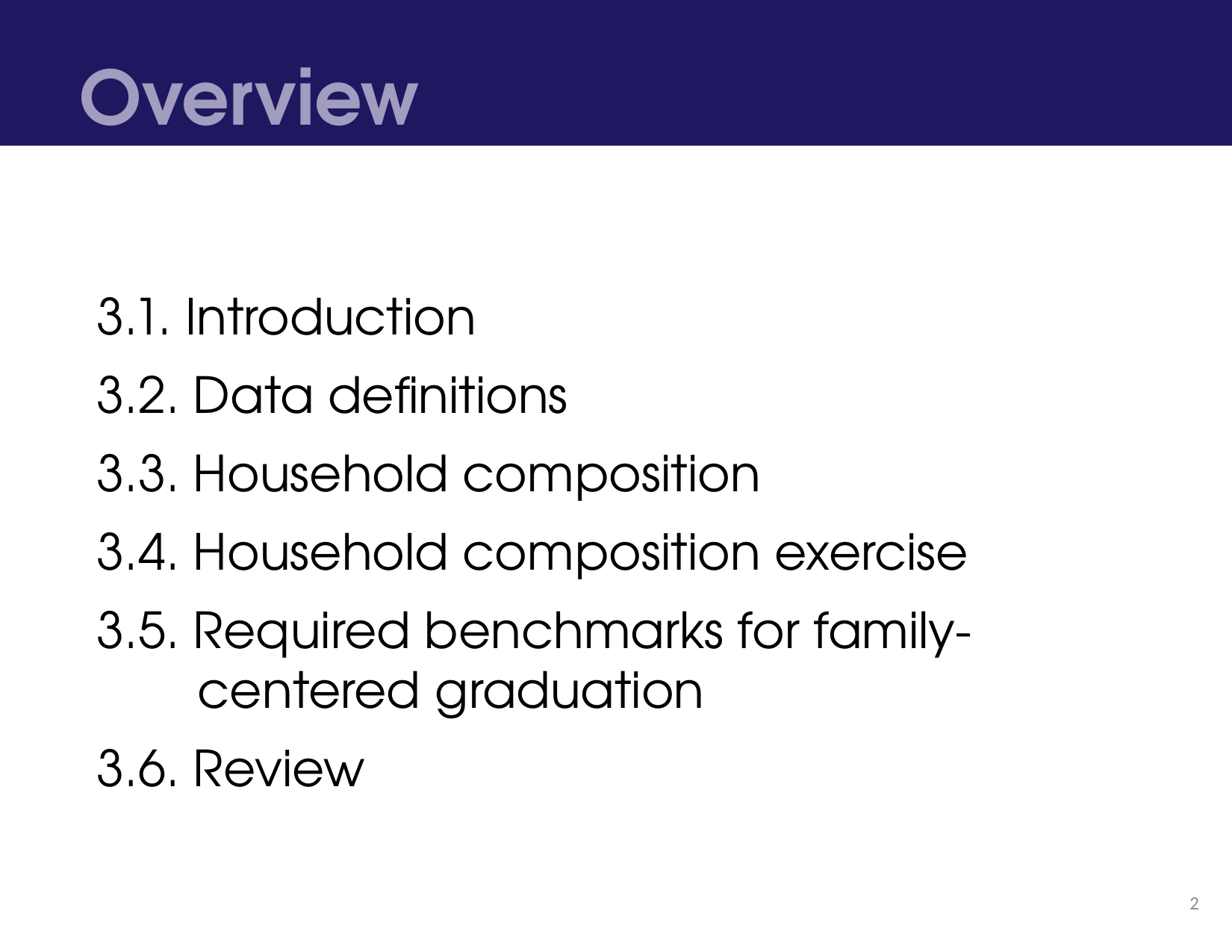

# Overview
3.1. Introduction
3.2. Data definitions
3.3. Household composition
3.4. Household composition exercise
3.5. Required benchmarks for family-centered graduation
3.6. Review

2